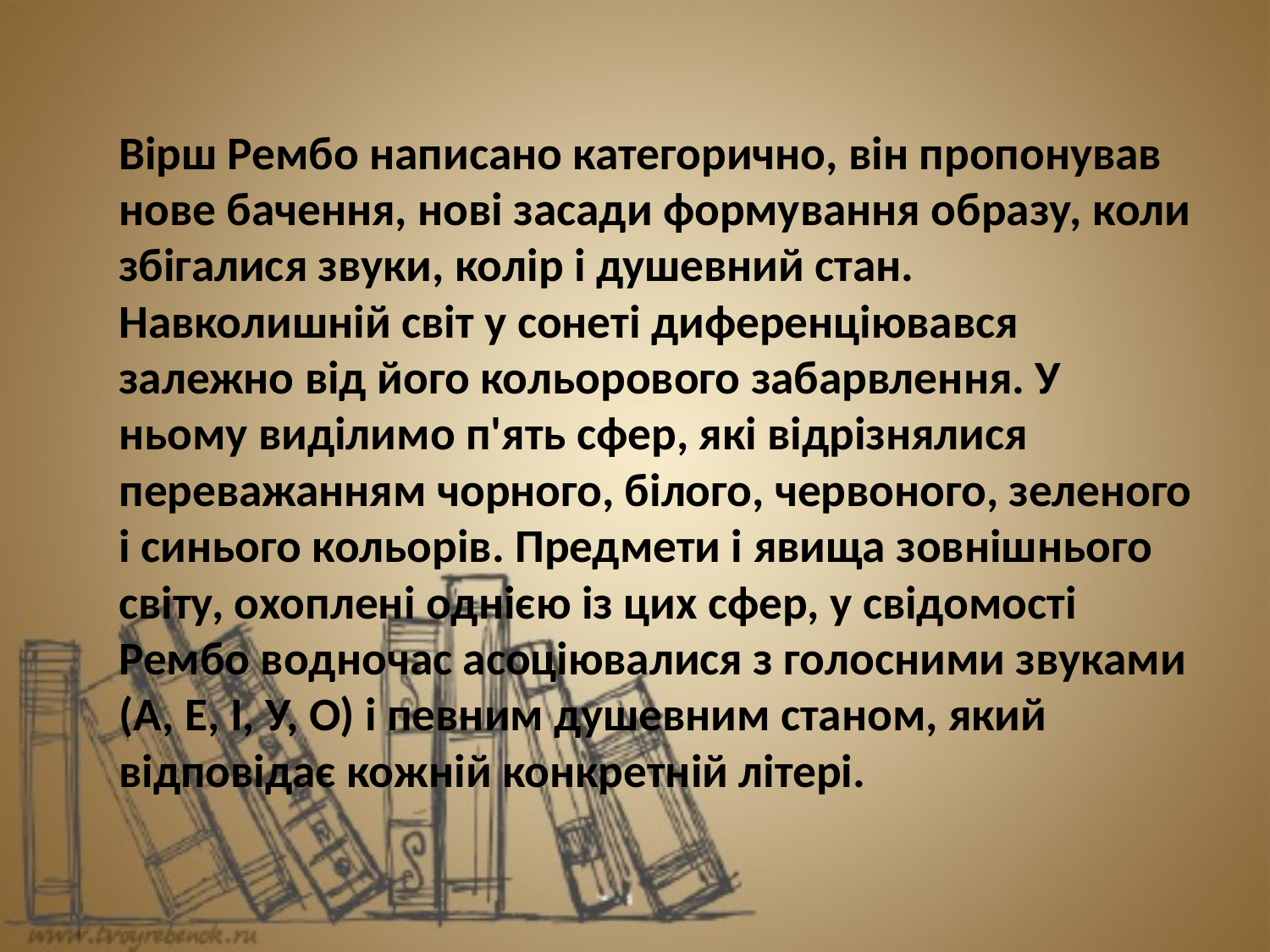

Вірш Рембо написано категорично, він пропонував нове бачення, нові засади формування образу, коли збігалися звуки, колір і душевний стан. Навколишній світ у сонеті диференціювався залежно від його кольорового забарвлення. У ньому виділимо п'ять сфер, які відрізнялися переважанням чорного, білого, червоного, зеленого і синього кольорів. Предмети і явища зовнішнього світу, охоплені однією із цих сфер, у свідомості Рембо водночас асоціювалися з голосними звуками (А, Е, І, У, О) і певним душевним станом, який відповідає кожній конкретній літері.